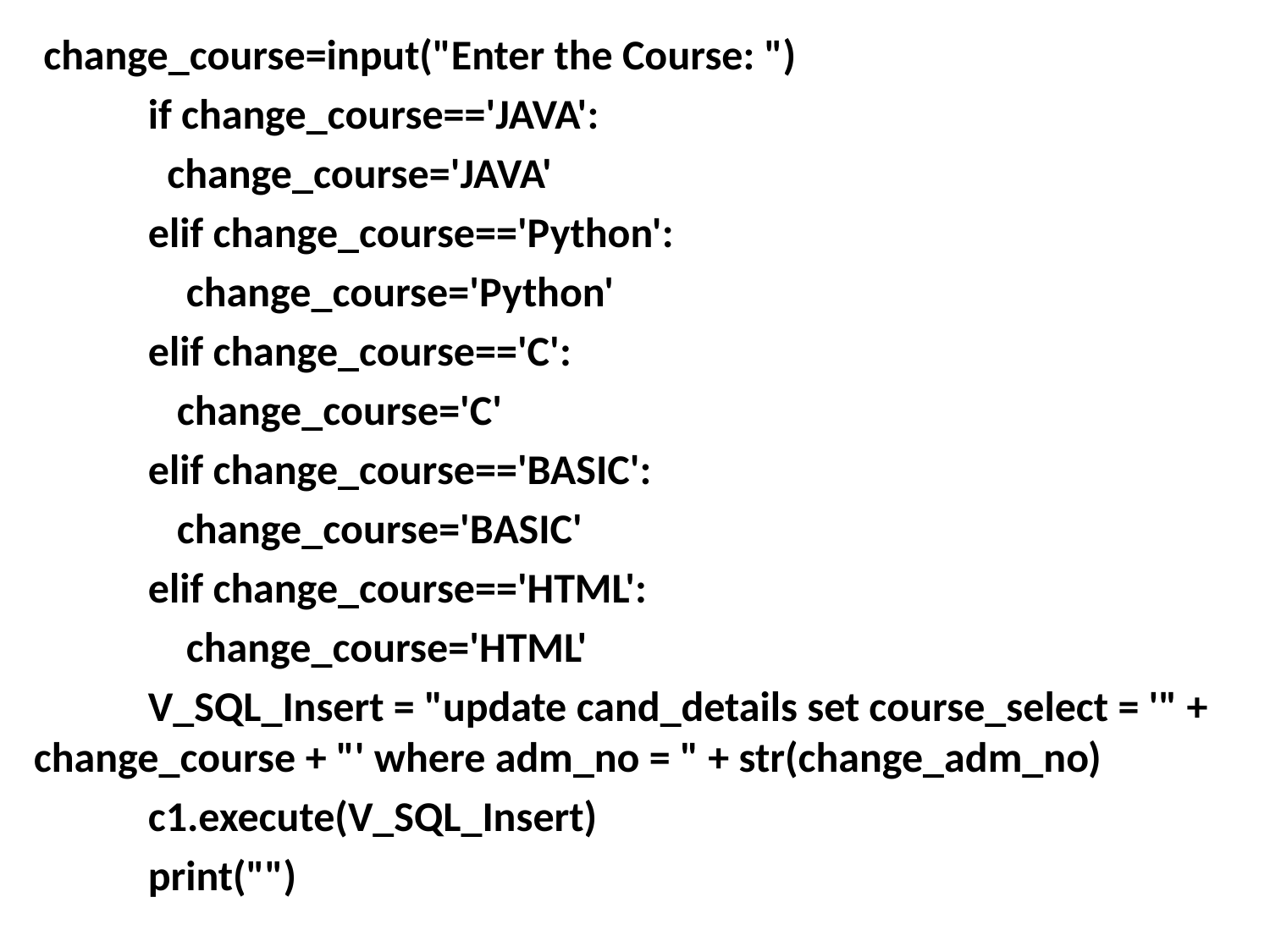

change_course=input("Enter the Course: ")
            if change_course=='JAVA':
              change_course='JAVA'
            elif change_course=='Python':
                change_course='Python'
            elif change_course=='C':
               change_course='C'
            elif change_course=='BASIC':
               change_course='BASIC'
            elif change_course=='HTML':
                change_course='HTML'
            V_SQL_Insert = "update cand_details set course_select = '" + change_course + "' where adm_no = " + str(change_adm_no)
            c1.execute(V_SQL_Insert)
            print("")